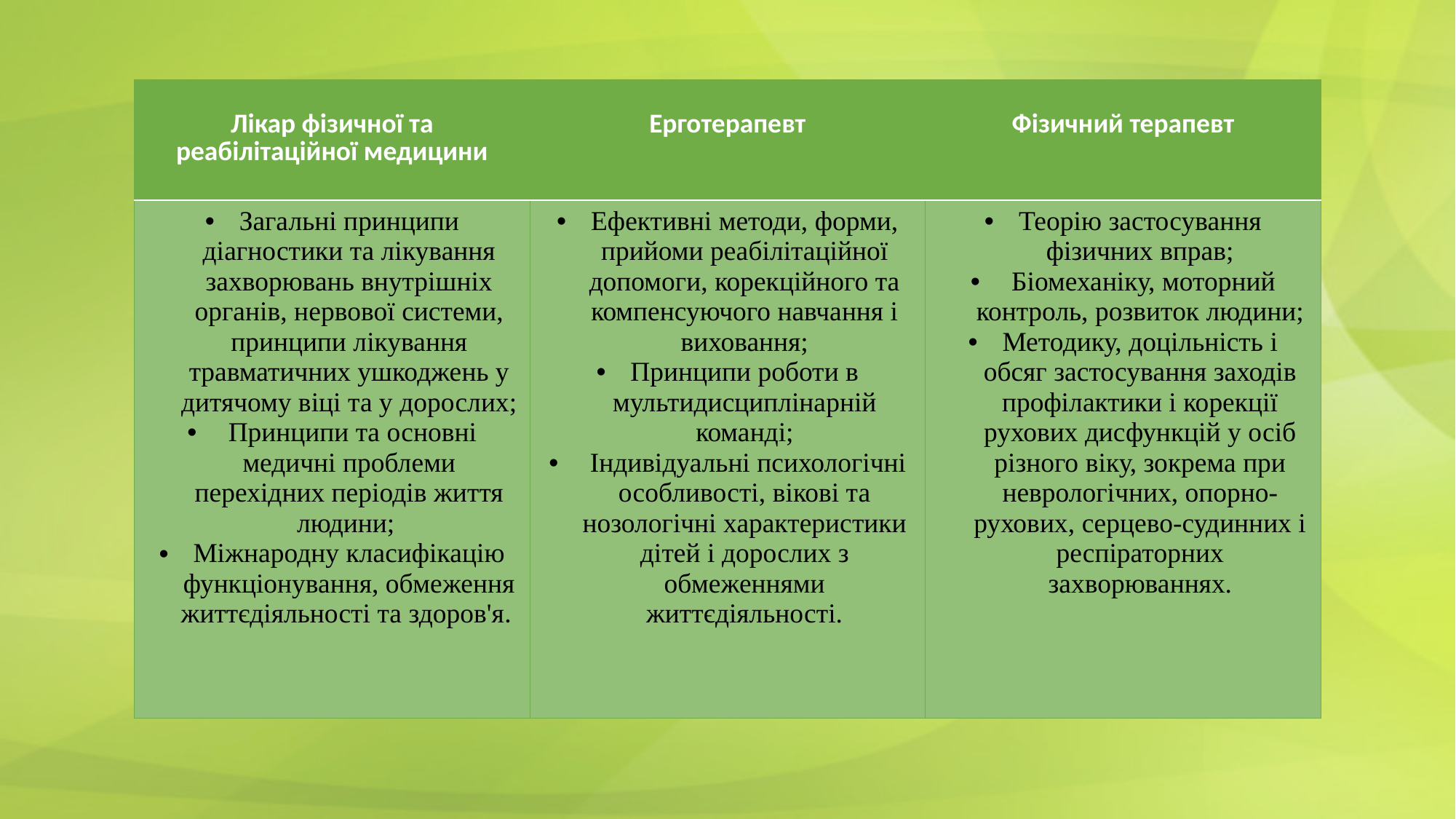

| Лікар фізичної та реабілітаційної медицини | Ерготерапевт | Фізичний терапевт |
| --- | --- | --- |
| Загальні принципи діагностики та лікування захворювань внутрішніх органів, нервової системи, принципи лікування травматичних ушкоджень у дитячому віці та у дорослих; Принципи та основні медичні проблеми перехідних періодів життя людини; Міжнародну класифікацію функціонування, обмеження життєдіяльності та здоров'я. | Ефективні методи, форми, прийоми реабілітаційної допомоги, корекційного та компенсуючого навчання і виховання; Принципи роботи в мультидисциплінарній команді; Індивідуальні психологічні особливості, вікові та нозологічні характеристики дітей і дорослих з обмеженнями життєдіяльності. | Теорію застосування фізичних вправ; Біомеханіку, моторний контроль, розвиток людини; Методику, доцільність і обсяг застосування заходів профілактики і корекції рухових дисфункцій у осіб різного віку, зокрема при неврологічних, опорно-рухових, серцево-судинних і респіраторних захворюваннях. |